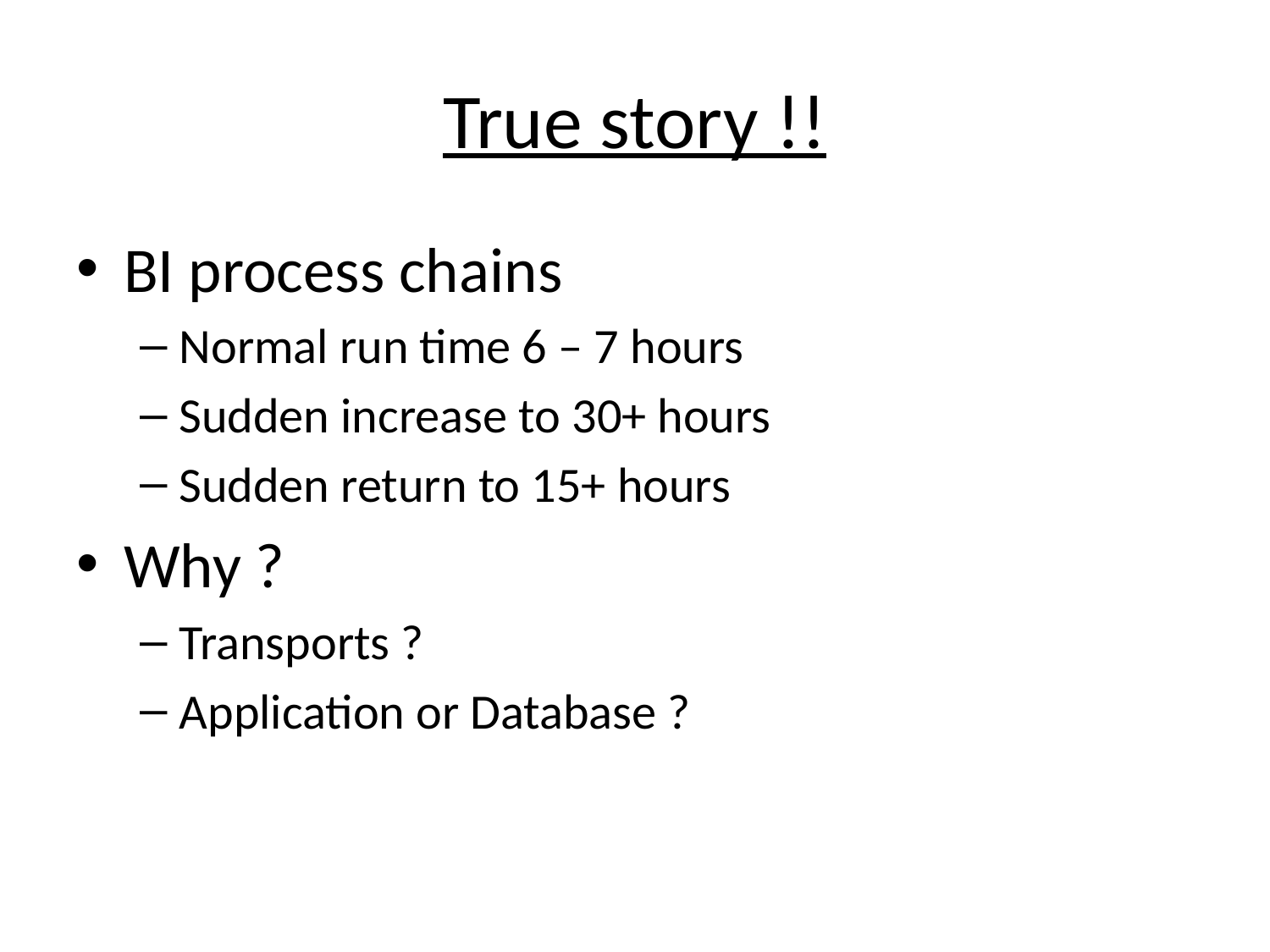

# True story !!
BI process chains
Normal run time 6 – 7 hours
Sudden increase to 30+ hours
Sudden return to 15+ hours
Why ?
Transports ?
Application or Database ?